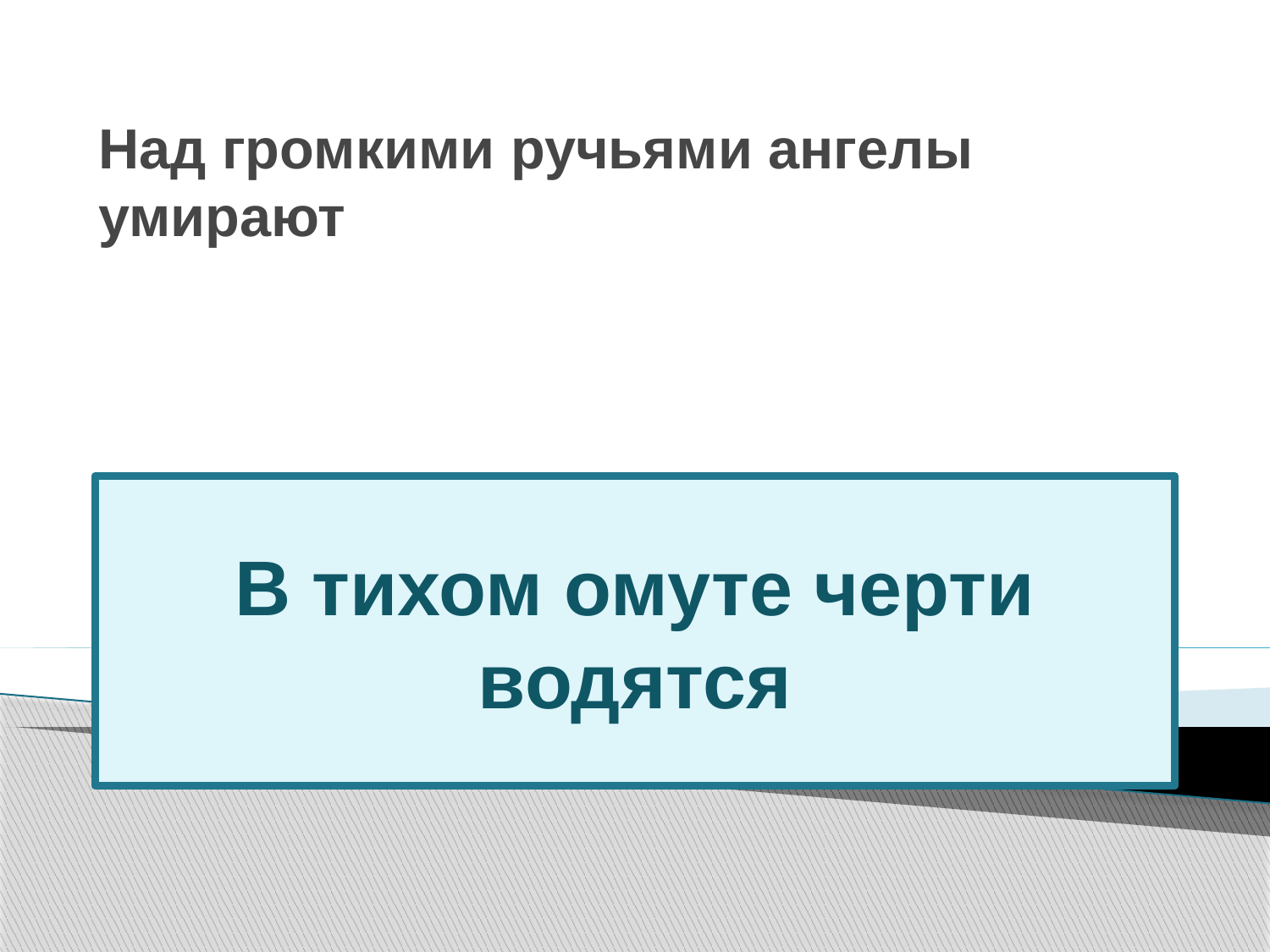

Над громкими ручьями ангелы умирают

В тихом омуте черти водятся